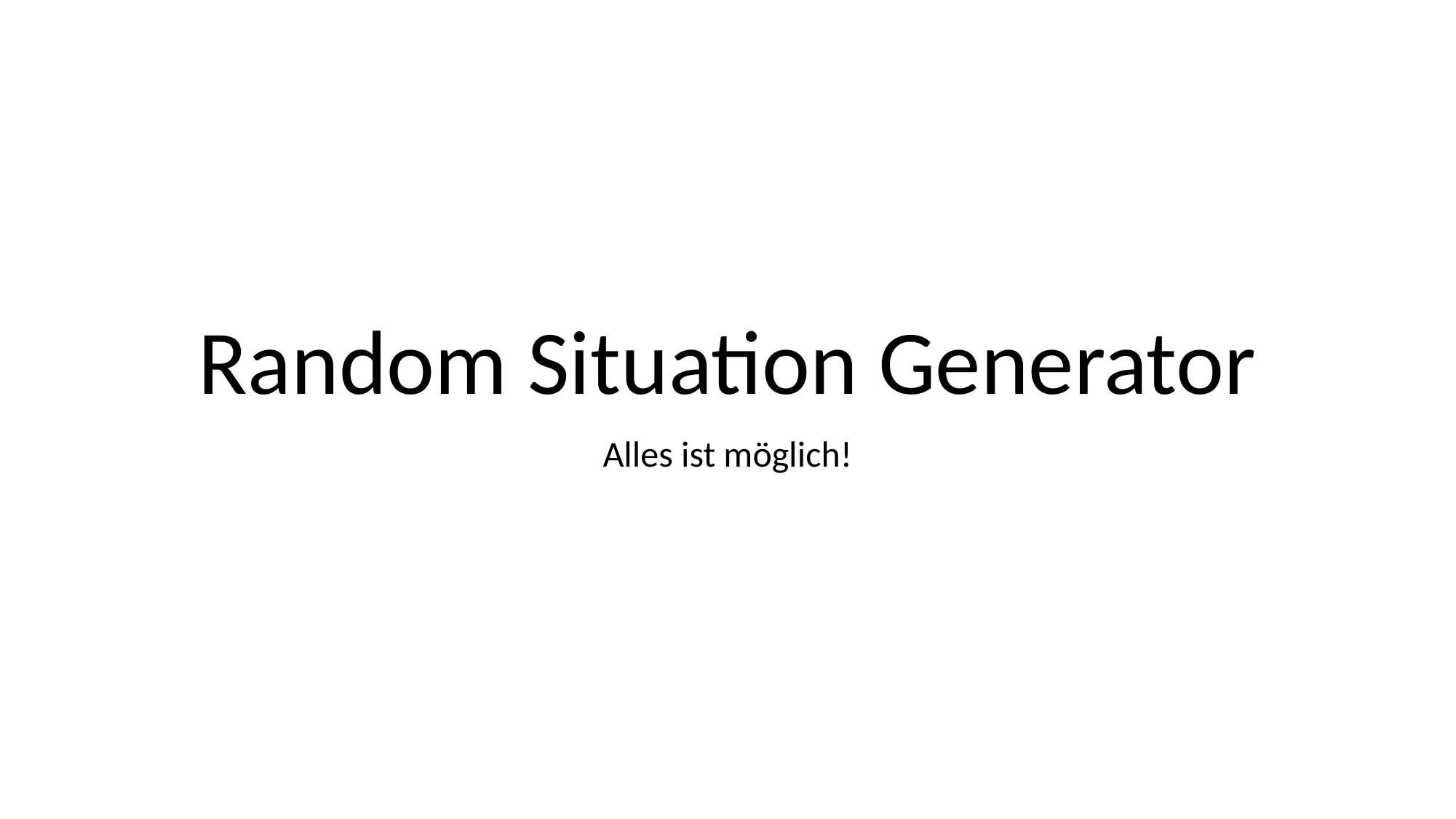

# Random Situation Generator
Alles ist möglich!